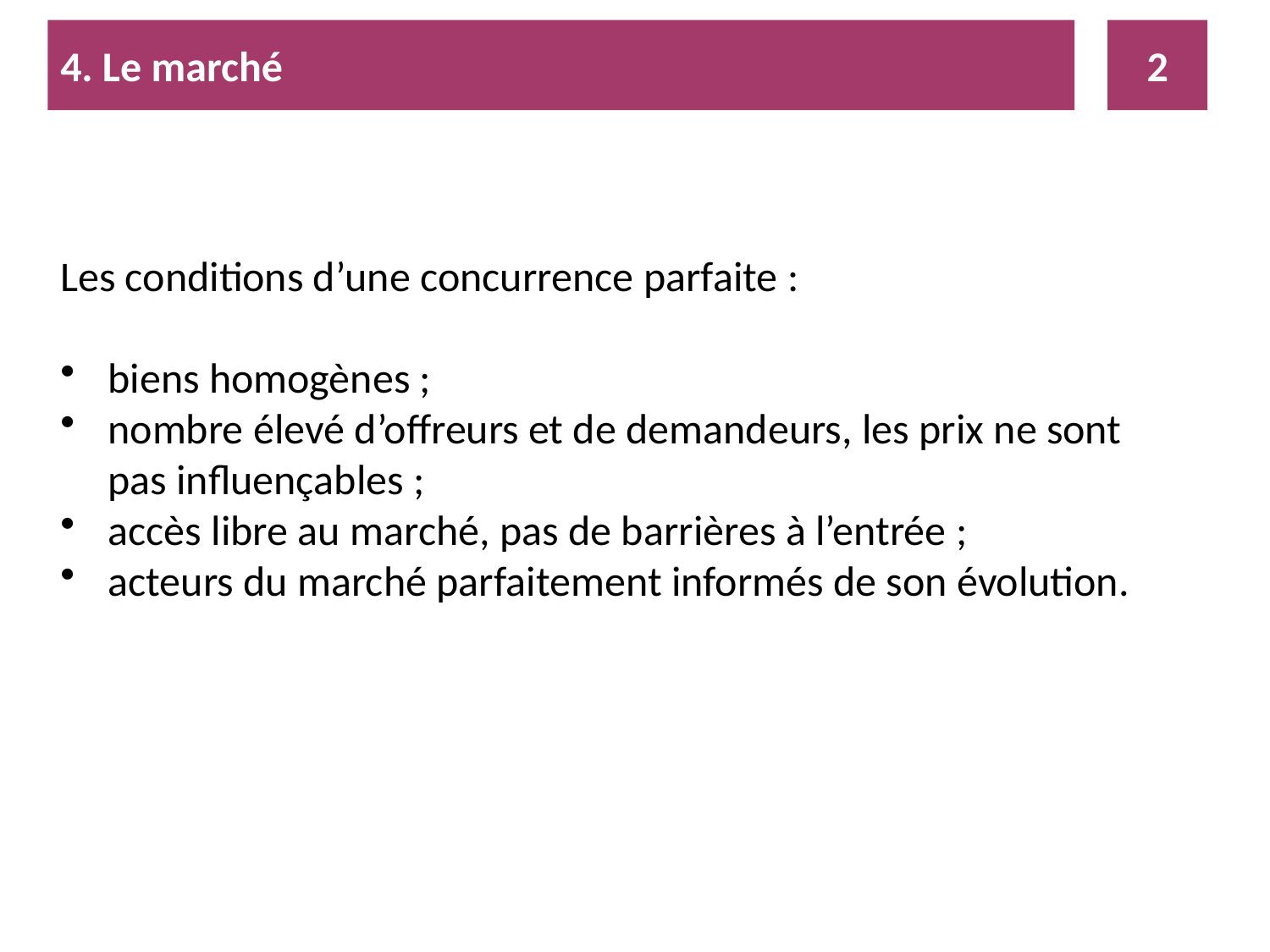

4. Le marché
2

Les conditions d’une concurrence parfaite :

biens homogènes ;
nombre élevé d’offreurs et de demandeurs, les prix ne sont pas influençables ;
accès libre au marché, pas de barrières à l’entrée ;
acteurs du marché parfaitement informés de son évolution.